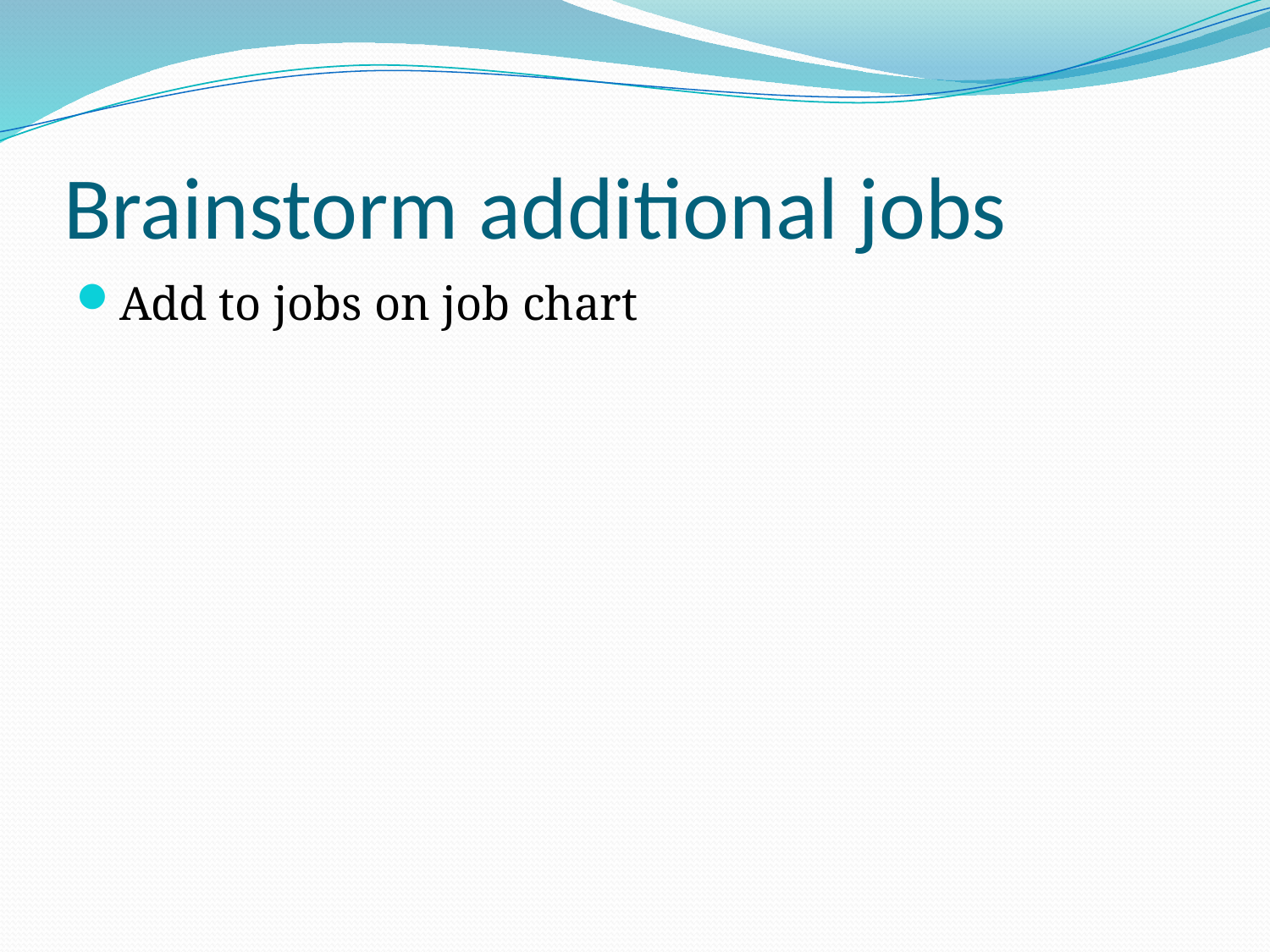

# Brainstorm additional jobs
Add to jobs on job chart